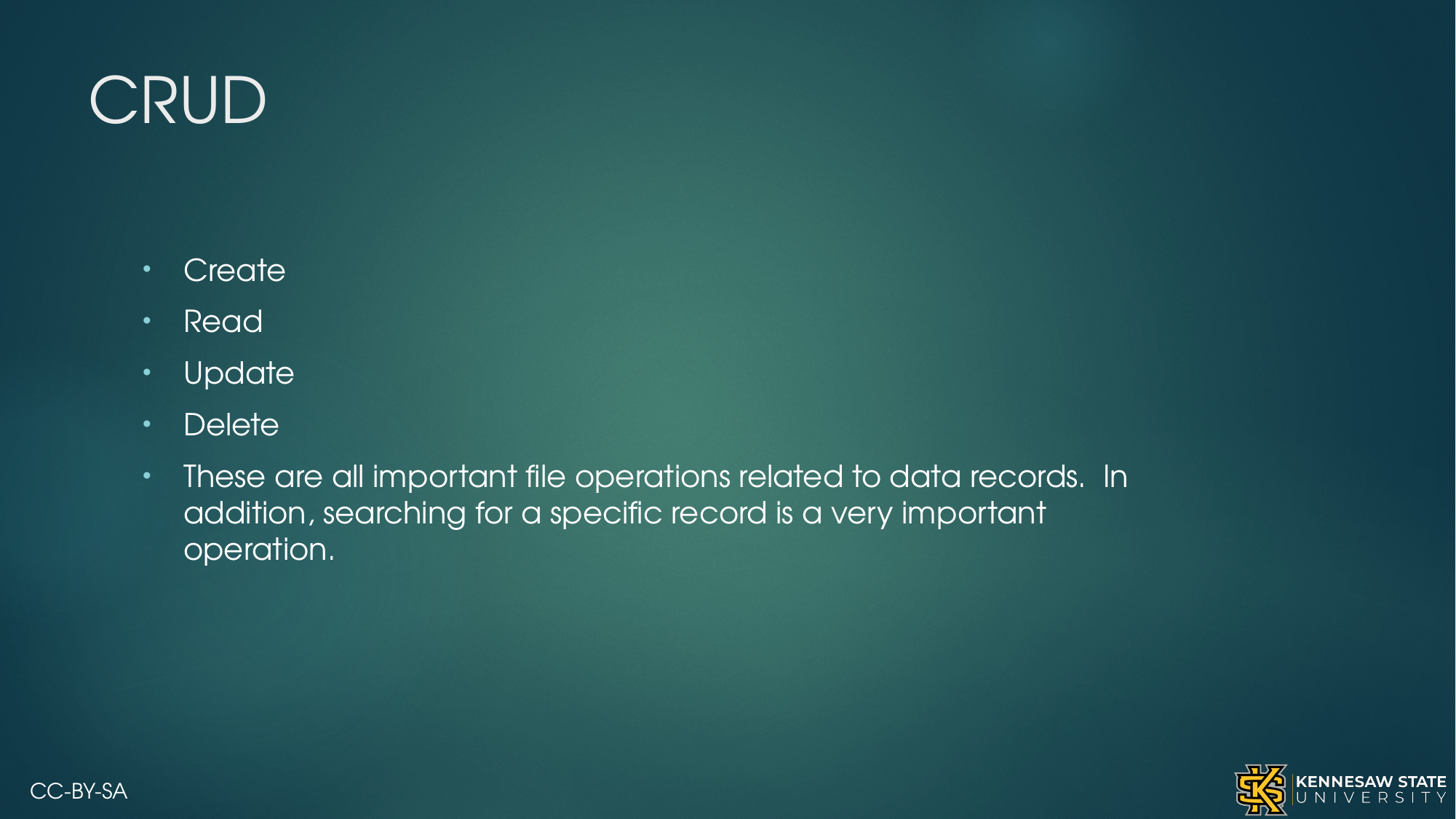

# CRUD
Create
Read
Update
Delete
These are all important file operations related to data records.  In addition, searching for a specific record is a very important operation.